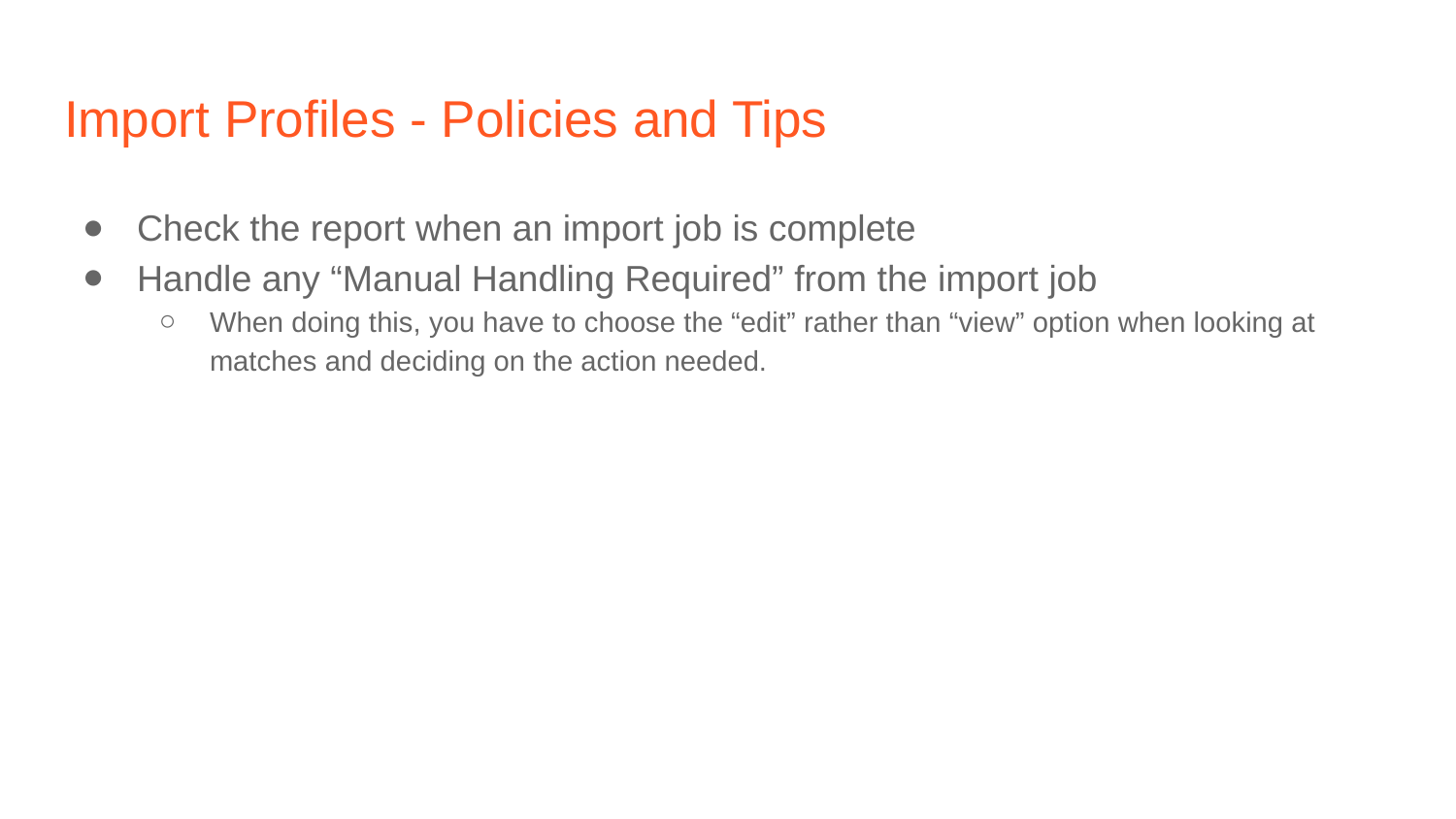

# Import Profiles - Policies and Tips
Check the report when an import job is complete
Handle any “Manual Handling Required” from the import job
When doing this, you have to choose the “edit” rather than “view” option when looking at matches and deciding on the action needed.